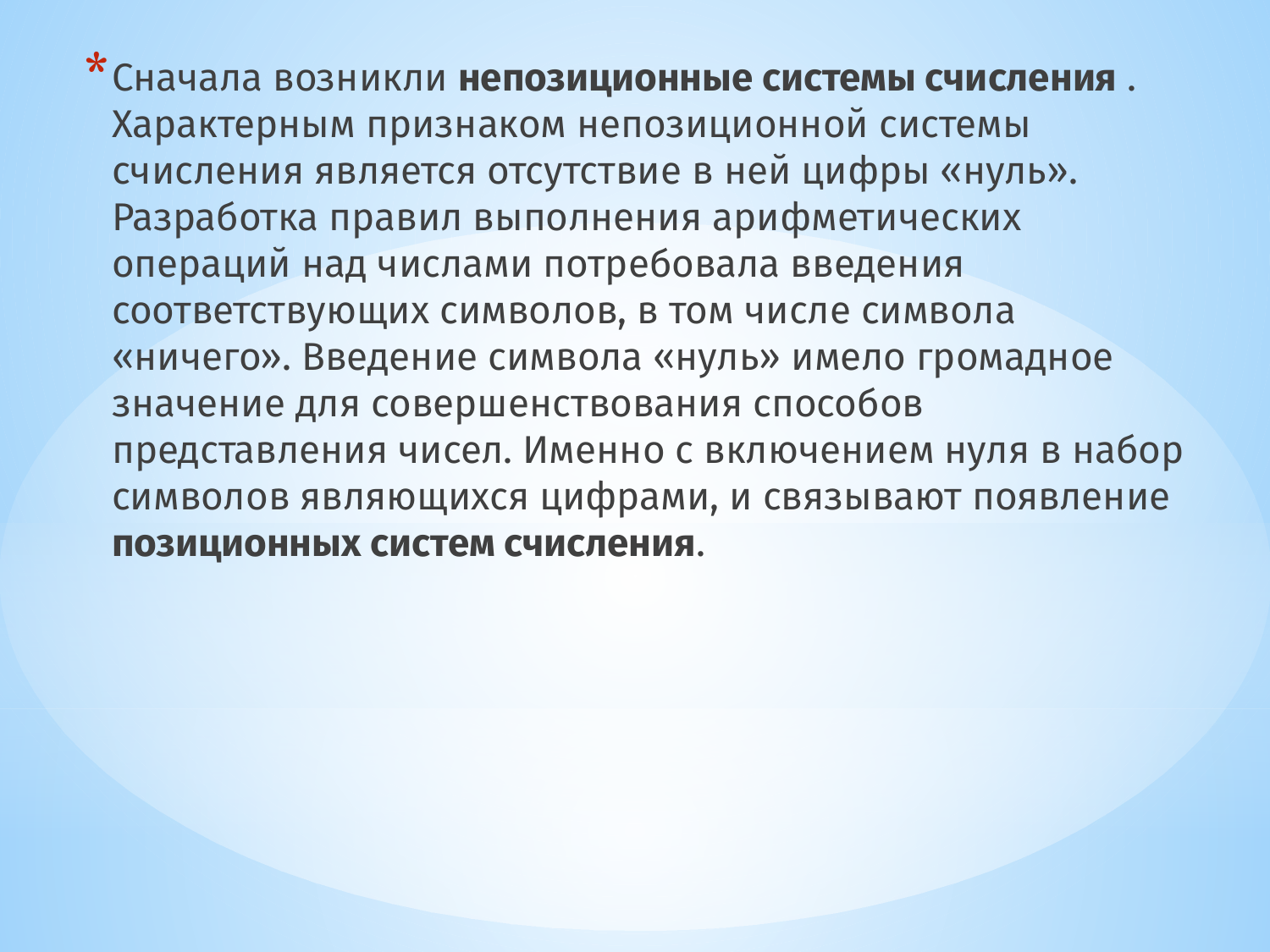

Сначала возникли непозиционные системы счисления .  Характерным признаком непозиционной системы счисления является отсутствие в ней цифры «нуль». Разработка правил выполнения арифметических операций над числами потребовала введения соответствующих символов, в том числе символа «ничего». Введение символа «нуль» имело громадное значение для совершенствования способов представления чисел. Именно с включением нуля в набор символов являющихся цифрами, и связывают появление позиционных систем счисления.